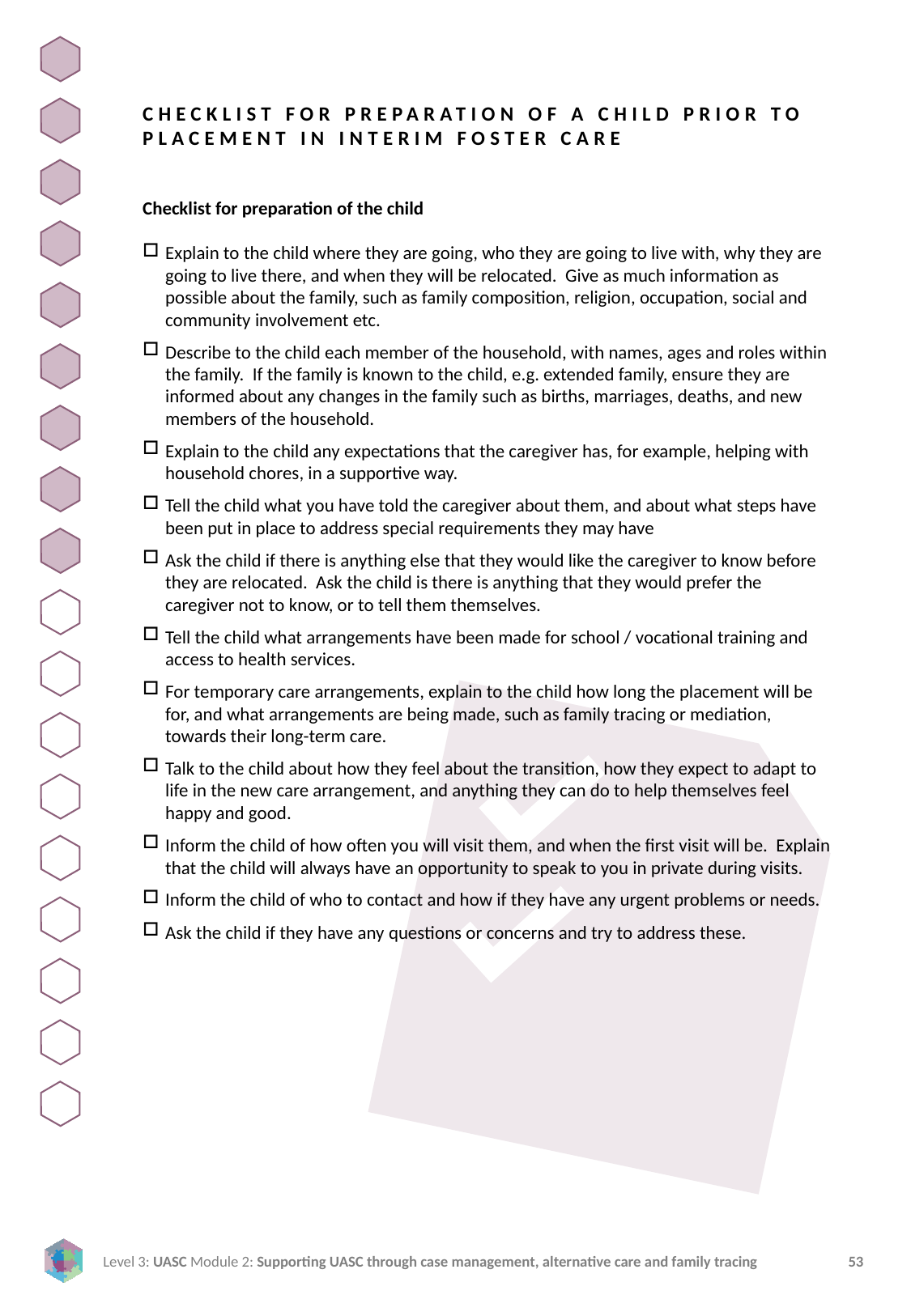

CHECKLIST FOR PREPARATION OF A CHILD PRIOR TO PLACEMENT IN INTERIM FOSTER CARE

Checklist for preparation of the child

Explain to the child where they are going, who they are going to live with, why they are going to live there, and when they will be relocated.  Give as much information as possible about the family, such as family composition, religion, occupation, social and community involvement etc.
Describe to the child each member of the household, with names, ages and roles within the family.  If the family is known to the child, e.g. extended family, ensure they are informed about any changes in the family such as births, marriages, deaths, and new members of the household.
Explain to the child any expectations that the caregiver has, for example, helping with household chores, in a supportive way.
Tell the child what you have told the caregiver about them, and about what steps have been put in place to address special requirements they may have
Ask the child if there is anything else that they would like the caregiver to know before they are relocated.  Ask the child is there is anything that they would prefer the caregiver not to know, or to tell them themselves.
Tell the child what arrangements have been made for school / vocational training and access to health services.
For temporary care arrangements, explain to the child how long the placement will be for, and what arrangements are being made, such as family tracing or mediation, towards their long-term care.
Talk to the child about how they feel about the transition, how they expect to adapt to life in the new care arrangement, and anything they can do to help themselves feel happy and good.
Inform the child of how often you will visit them, and when the first visit will be.  Explain that the child will always have an opportunity to speak to you in private during visits.
Inform the child of who to contact and how if they have any urgent problems or needs.
Ask the child if they have any questions or concerns and try to address these.